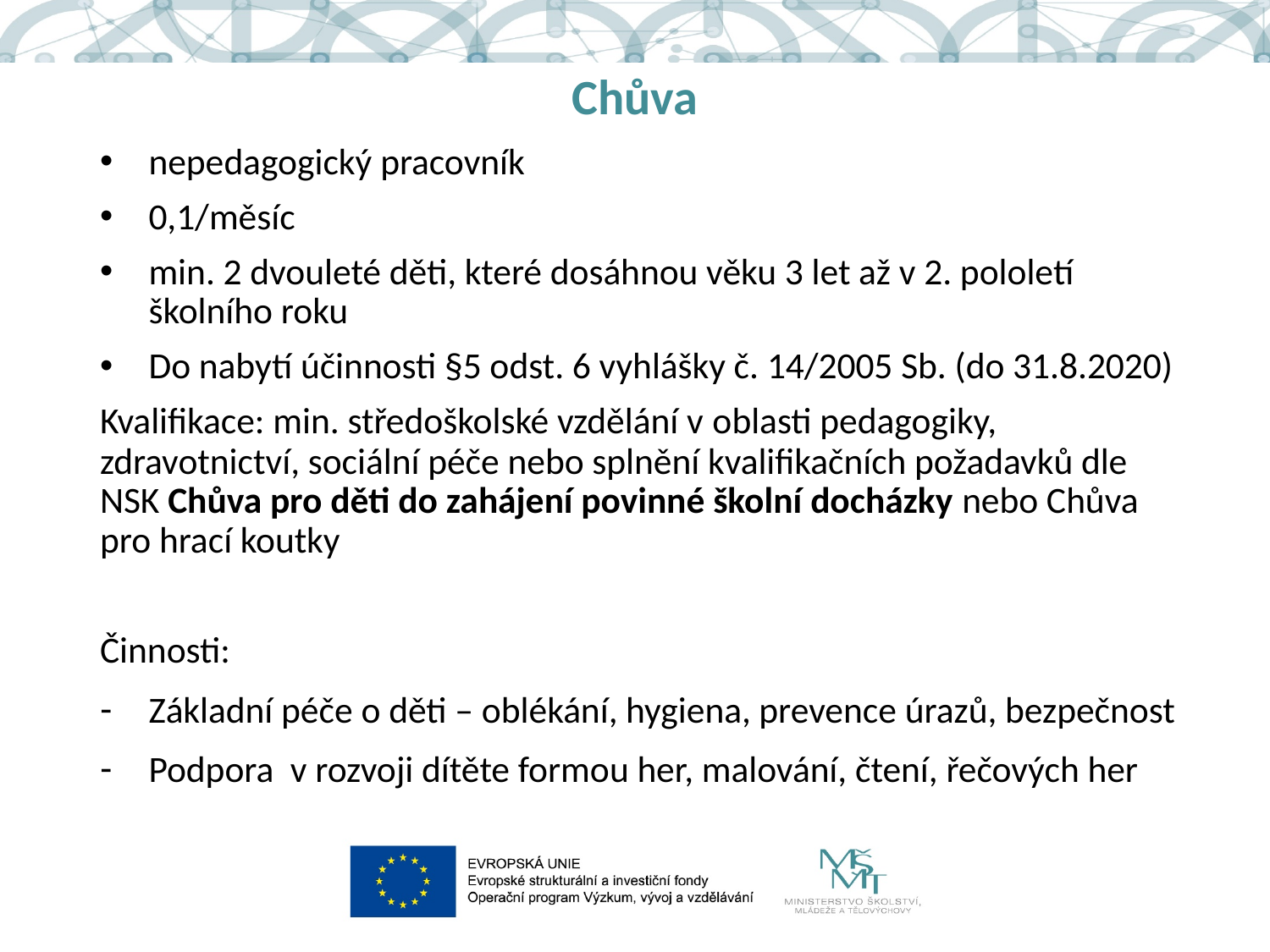

# Chůva
nepedagogický pracovník
0,1/měsíc
min. 2 dvouleté děti, které dosáhnou věku 3 let až v 2. pololetí školního roku
Do nabytí účinnosti §5 odst. 6 vyhlášky č. 14/2005 Sb. (do 31.8.2020)
Kvalifikace: min. středoškolské vzdělání v oblasti pedagogiky, zdravotnictví, sociální péče nebo splnění kvalifikačních požadavků dle NSK Chůva pro děti do zahájení povinné školní docházky nebo Chůva pro hrací koutky

Činnosti:
Základní péče o děti – oblékání, hygiena, prevence úrazů, bezpečnost
Podpora  v rozvoji dítěte formou her, malování, čtení, řečových her